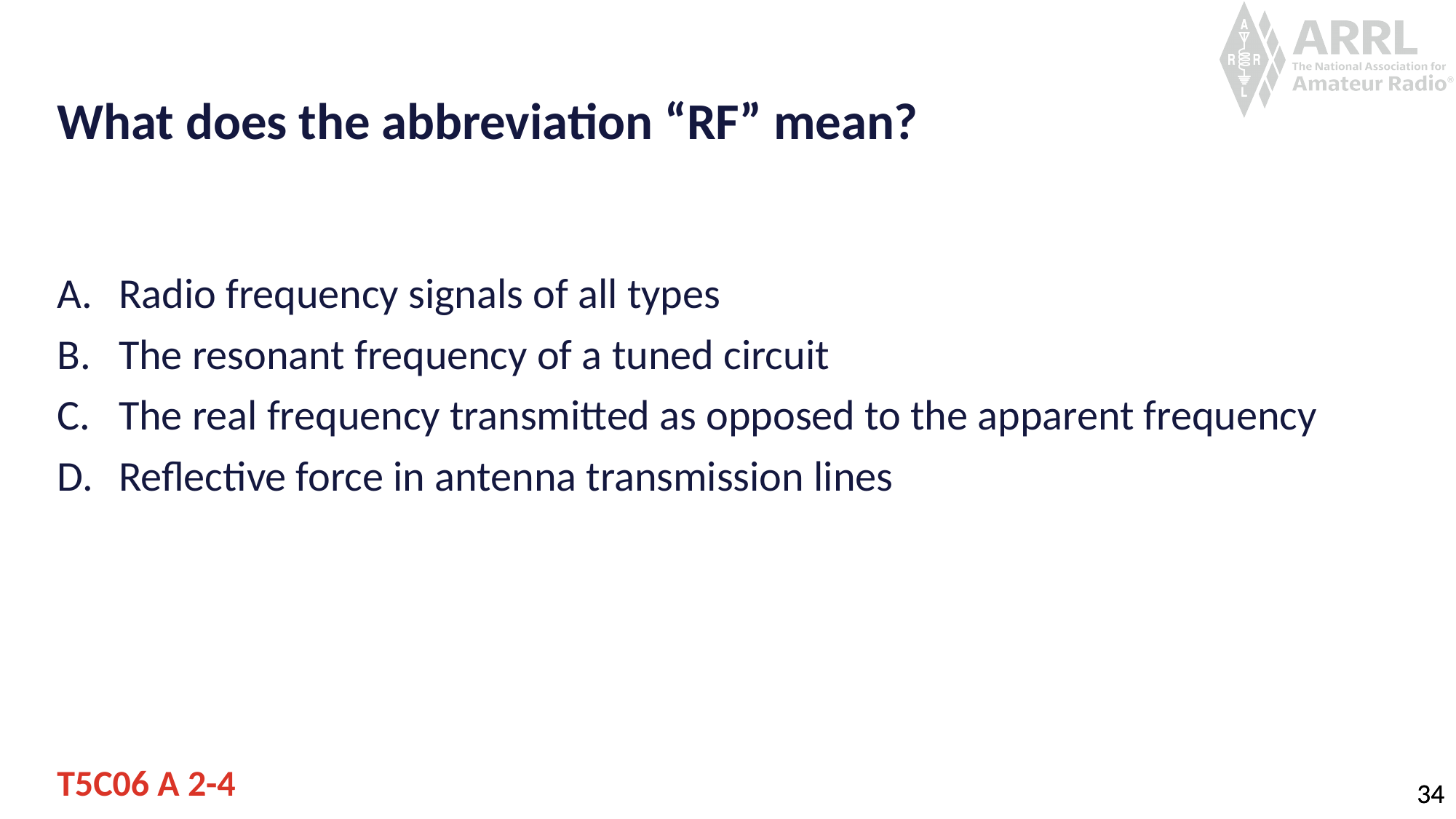

# What does the abbreviation “RF” mean?
Radio frequency signals of all types
The resonant frequency of a tuned circuit
The real frequency transmitted as opposed to the apparent frequency
Reflective force in antenna transmission lines
T5C06 A 2-4